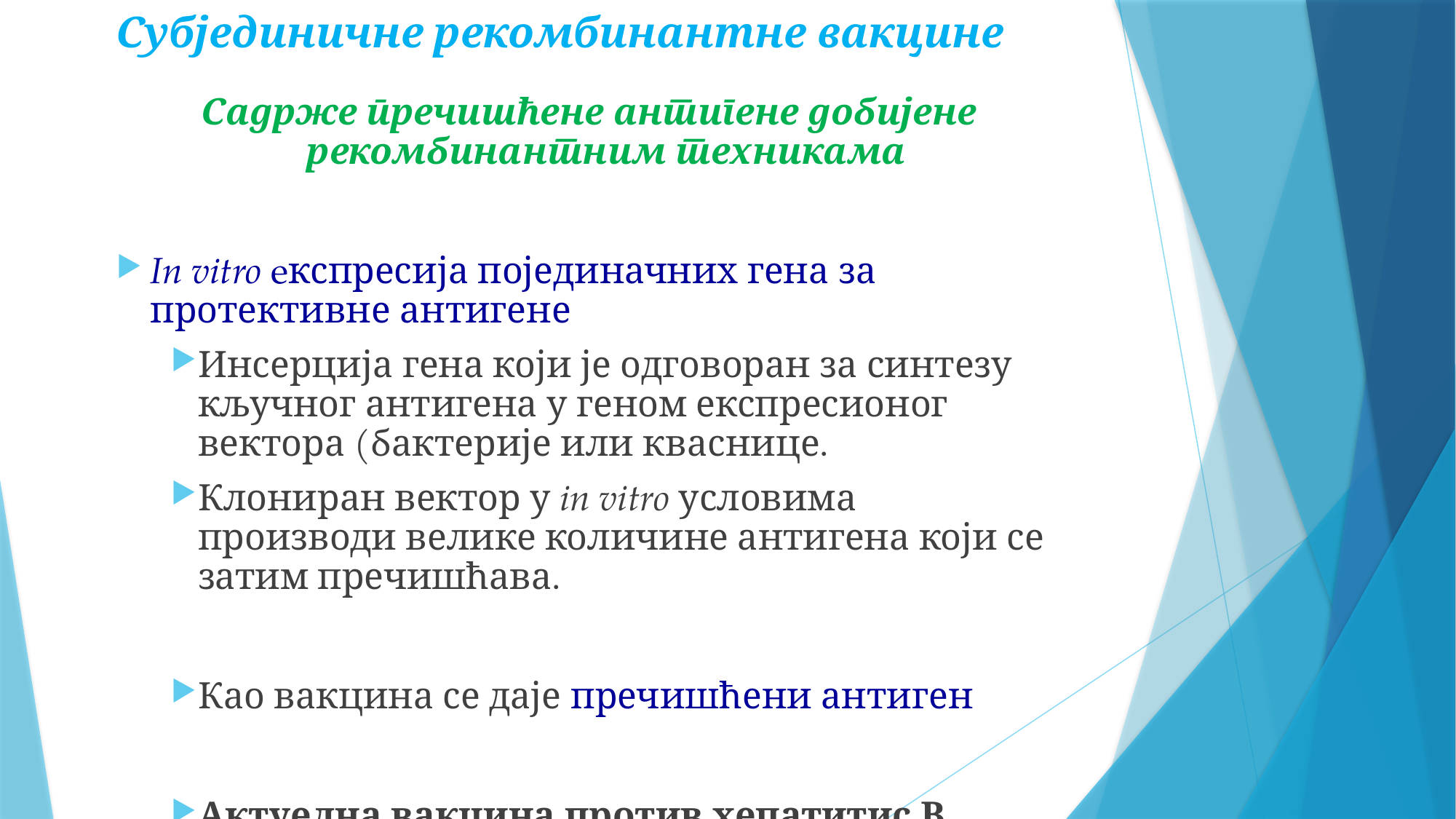

Субјединичне рекомбинантне вакцине
Садрже пречишћене антигене добијене рекомбинантним техникама

In vitro eкспресија појединачних гена за протективне антигене
Инсерција гена који је одговоран за синтезу кључног антигена у геном експресионог вектора (бактерије или кваснице.
Клониран вектор у in vitro условима производи велике количине антигена који се затим пречишћава.

Као вакцина се даје пречишћени антиген

Актуелна вакцина против хепатитис В вируса